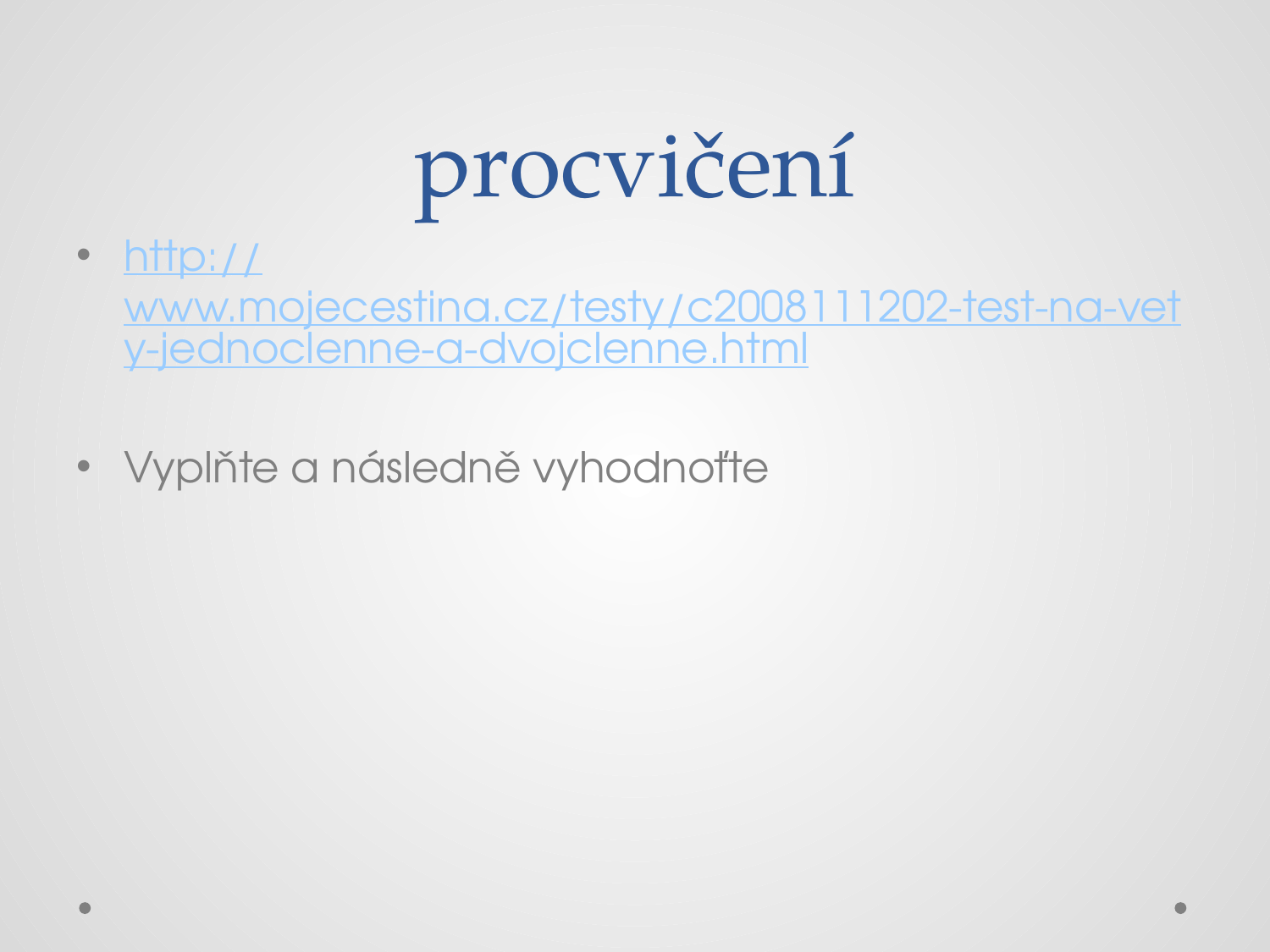

# procvičení
http://www.mojecestina.cz/testy/c2008111202-test-na-vety-jednoclenne-a-dvojclenne.html

Vyplňte a následně vyhodnoťte